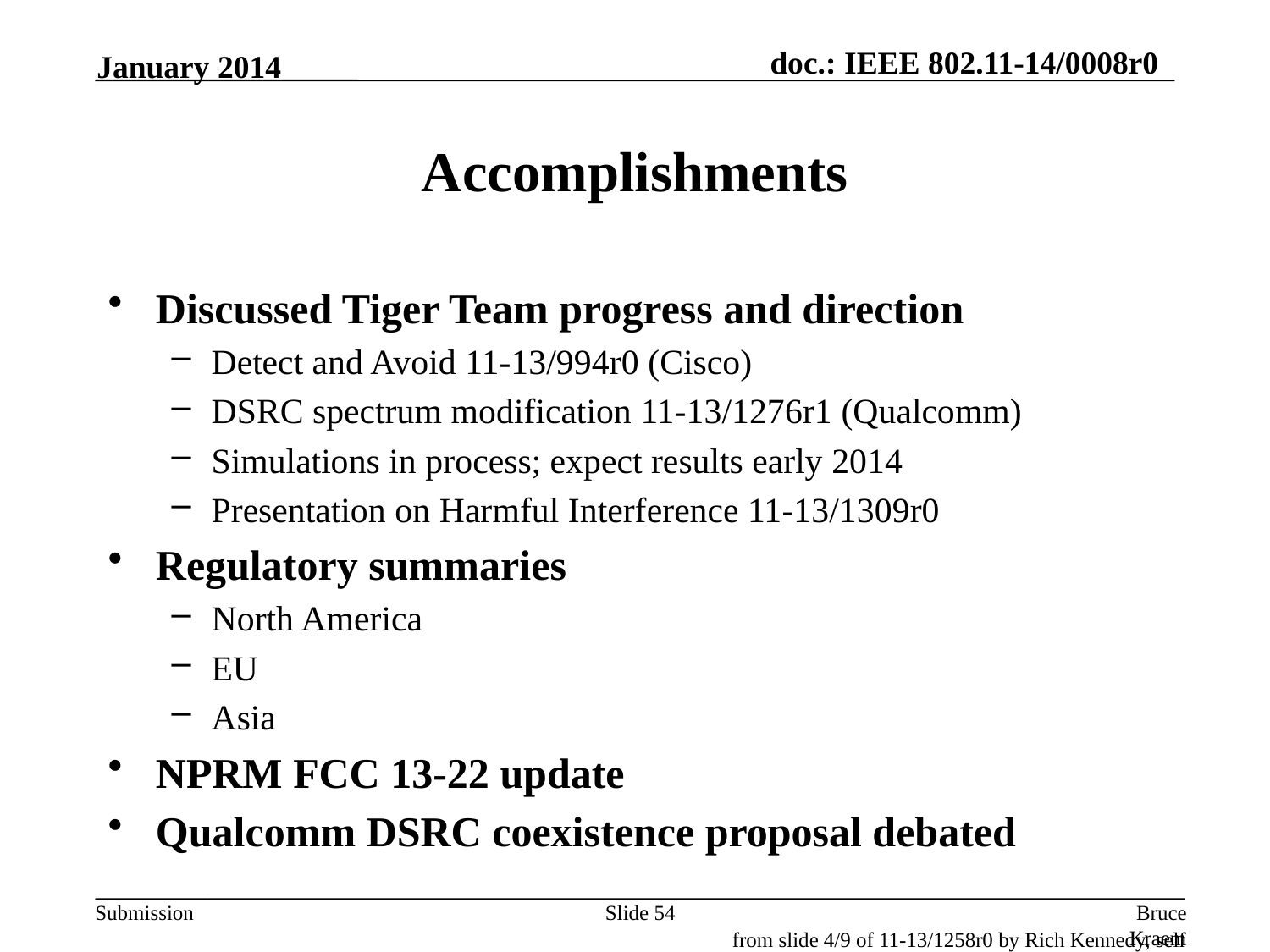

January 2014
# Accomplishments
Discussed Tiger Team progress and direction
Detect and Avoid 11-13/994r0 (Cisco)
DSRC spectrum modification 11-13/1276r1 (Qualcomm)
Simulations in process; expect results early 2014
Presentation on Harmful Interference 11-13/1309r0
Regulatory summaries
North America
EU
Asia
NPRM FCC 13-22 update
Qualcomm DSRC coexistence proposal debated
Slide 54
Bruce Kraemer, Marvell
from slide 4/9 of 11-13/1258r0 by Rich Kennedy, self